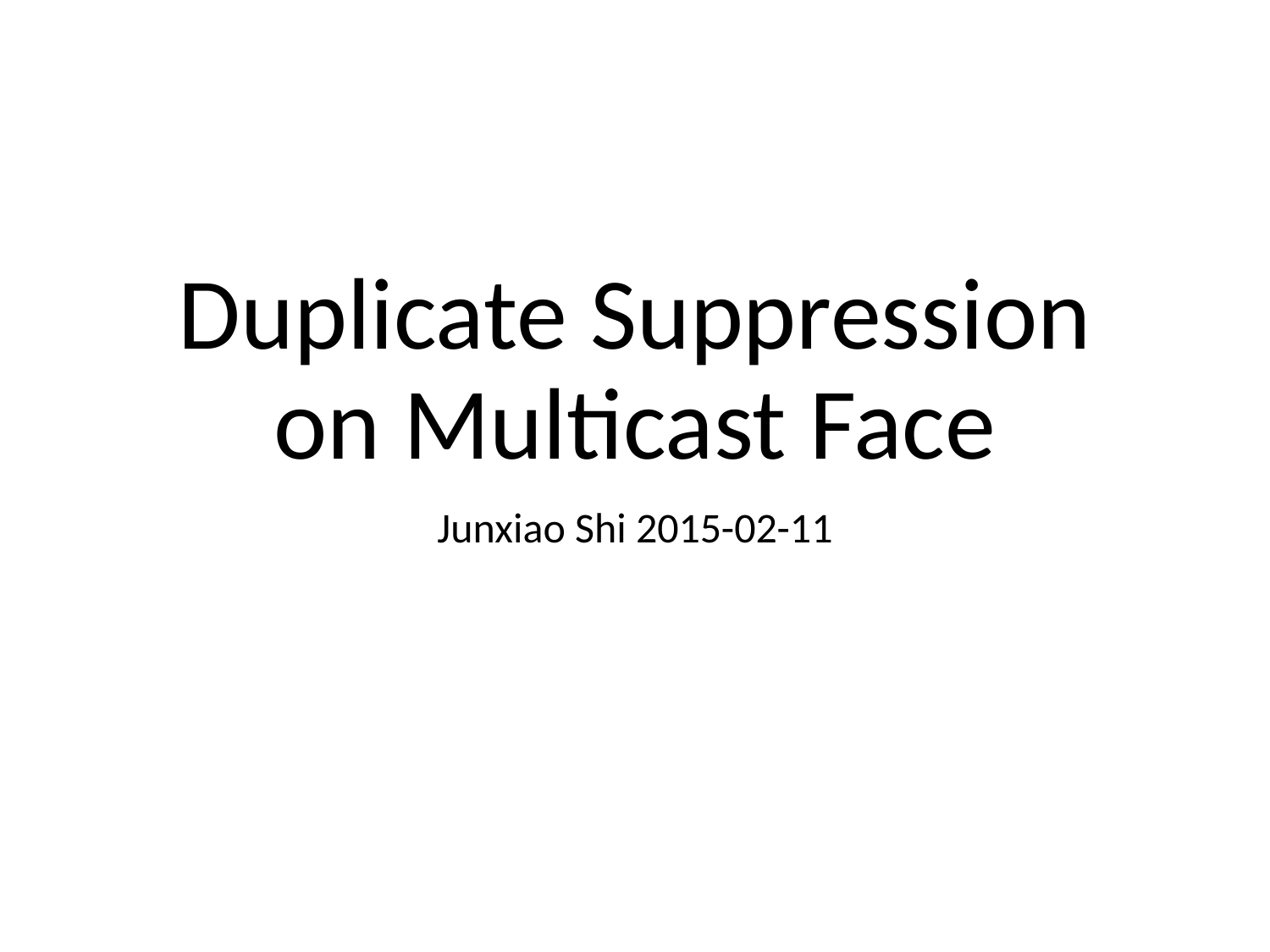

# Duplicate Suppression on Multicast Face
Junxiao Shi 2015-02-11